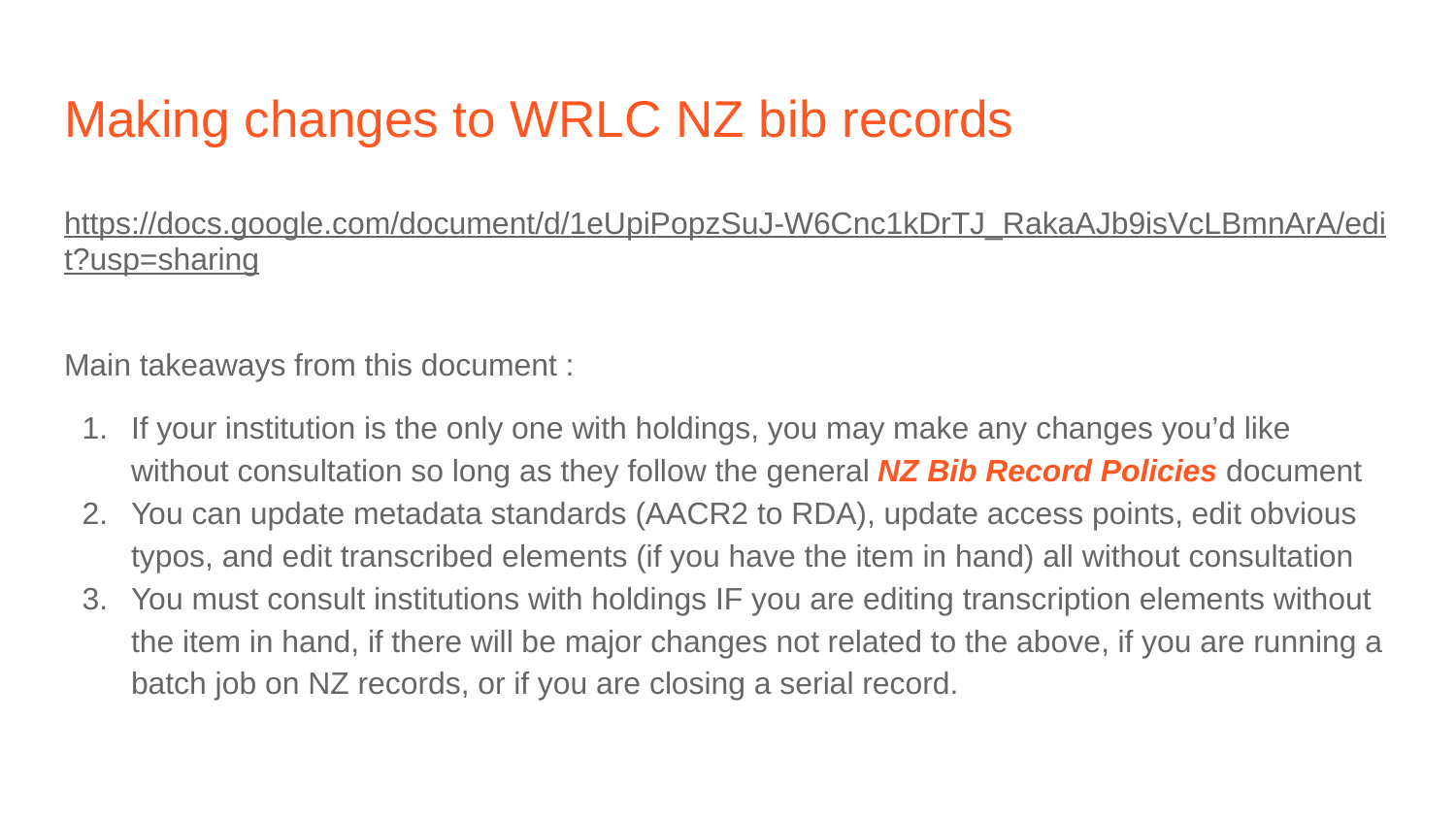

# Making changes to WRLC NZ bib records
https://docs.google.com/document/d/1eUpiPopzSuJ-W6Cnc1kDrTJ_RakaAJb9isVcLBmnArA/edit?usp=sharing
Main takeaways from this document :
If your institution is the only one with holdings, you may make any changes you’d like without consultation so long as they follow the general NZ Bib Record Policies document
You can update metadata standards (AACR2 to RDA), update access points, edit obvious typos, and edit transcribed elements (if you have the item in hand) all without consultation
You must consult institutions with holdings IF you are editing transcription elements without the item in hand, if there will be major changes not related to the above, if you are running a batch job on NZ records, or if you are closing a serial record.